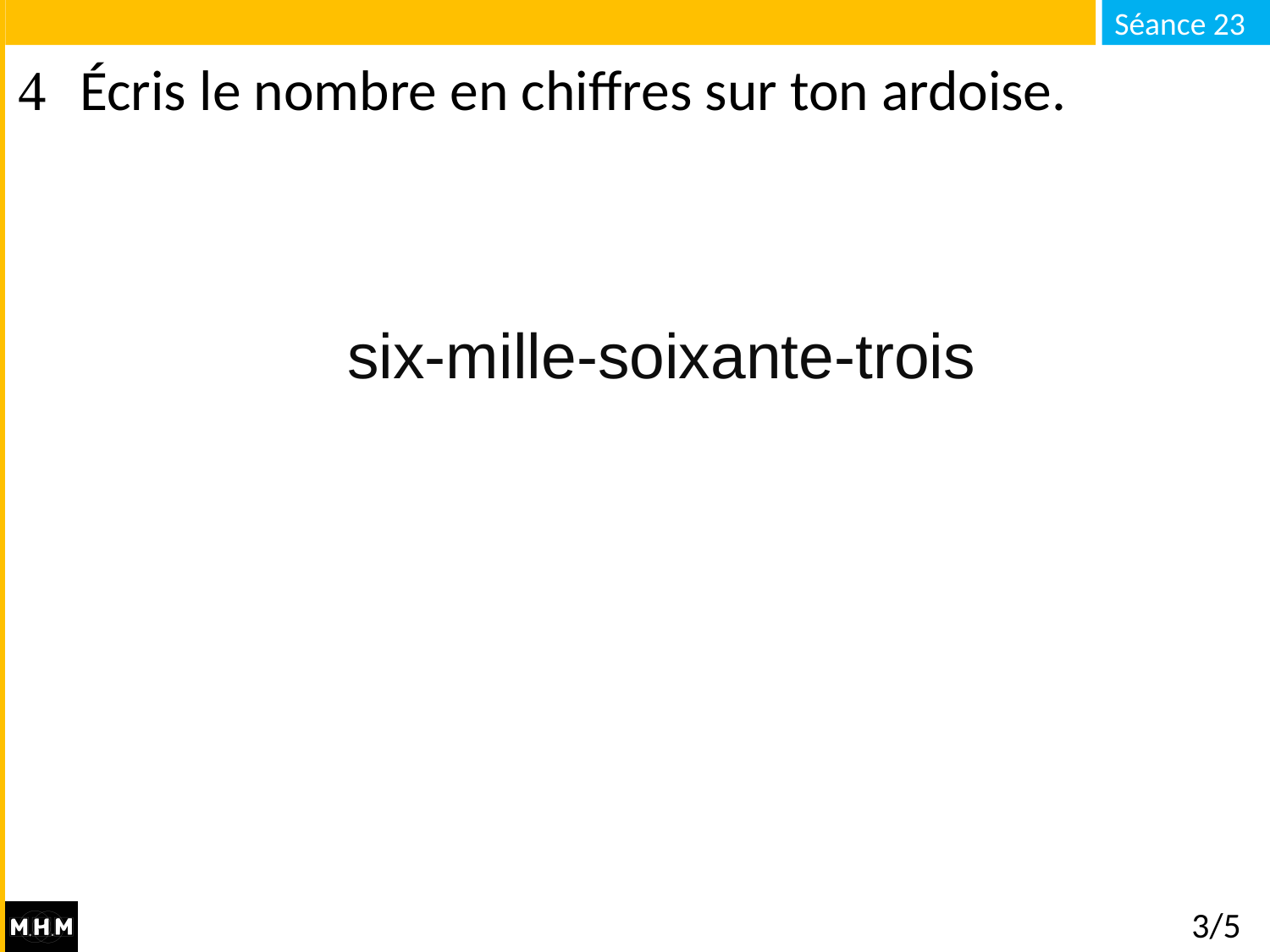

# Écris le nombre en chiffres sur ton ardoise.
six-mille-soixante-trois
3/5